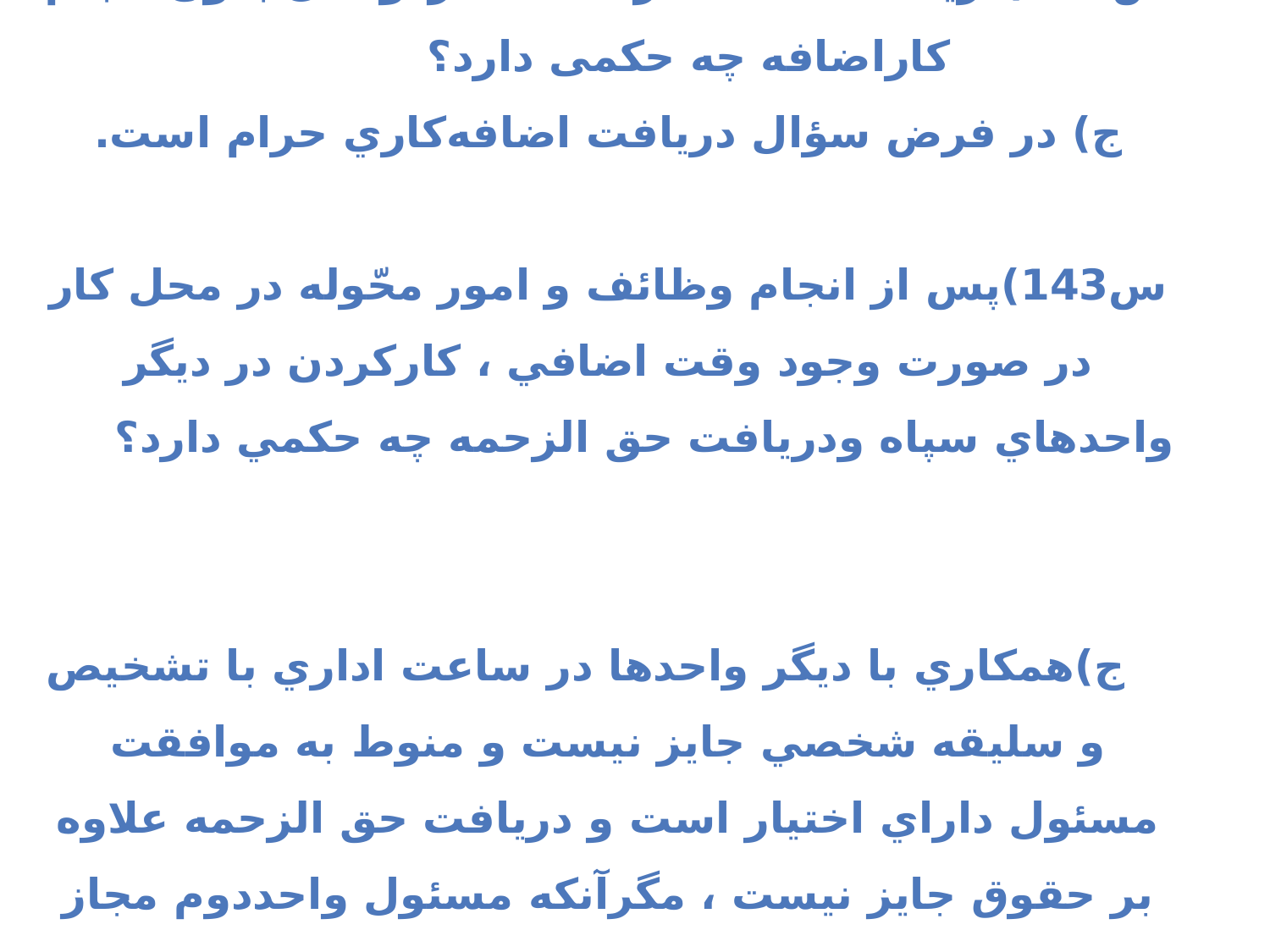

س142)دریافت اضافه کاری متعددازدومحل بدون انجام کاراضافه چه حکمی دارد؟
ج) در فرض سؤال دريافت اضافه‌كاري حرام است.

س143)پس از انجام وظائف و امور محّوله در محل كار در صورت وجود وقت اضافي ، كاركردن در ديگر واحدهاي سپاه ودريافت حق الزحمه چه حكمي دارد؟                                                                                                                                                                     ج)همكاري با ديگر واحدها در ساعت اداري با تشخيص و سليقه شخصي جايز نيست و منوط به موافقت مسئول داراي اختيار است و دريافت حق الزحمه علاوه بر حقوق جايز نيست ، مگرآنكه مسئول واحددوم مجاز به اين پرداخت باشد.